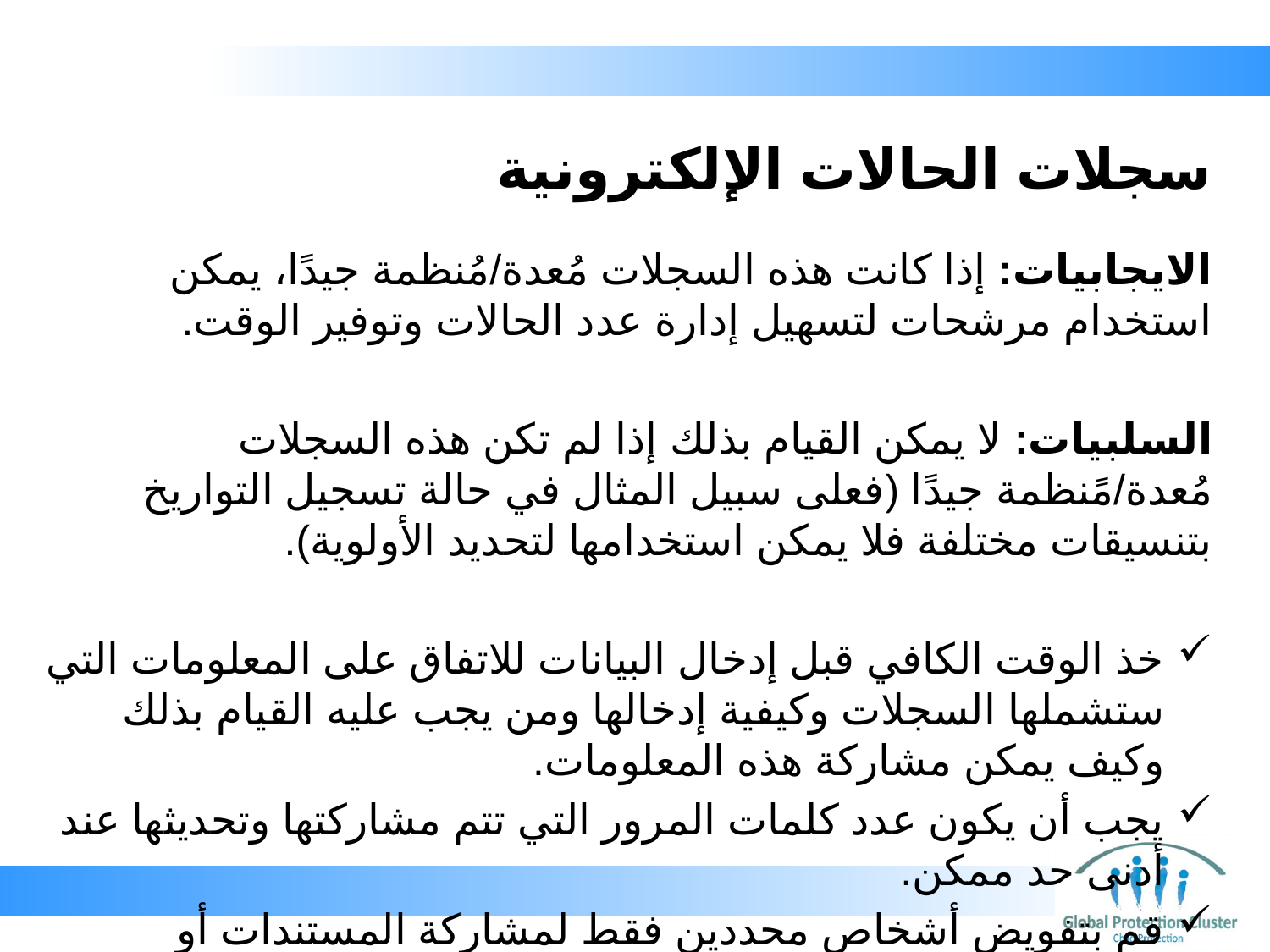

# سجلات الحالات الإلكترونية
الايجابيات: إذا كانت هذه السجلات مُعدة/مُنظمة جيدًا، يمكن استخدام مرشحات لتسهيل إدارة عدد الحالات وتوفير الوقت.

السلبيات: لا يمكن القيام بذلك إذا لم تكن هذه السجلات مُعدة/مًنظمة جيدًا (فعلى سبيل المثال في حالة تسجيل التواريخ بتنسيقات مختلفة فلا يمكن استخدامها لتحديد الأولوية).

خذ الوقت الكافي قبل إدخال البيانات للاتفاق على المعلومات التي ستشملها السجلات وكيفية إدخالها ومن يجب عليه القيام بذلك وكيف يمكن مشاركة هذه المعلومات.
يجب أن يكون عدد كلمات المرور التي تتم مشاركتها وتحديثها عند أدنى حد ممكن.
قم بتفويض أشخاص محددين فقط لمشاركة المستندات أو طباعتها.